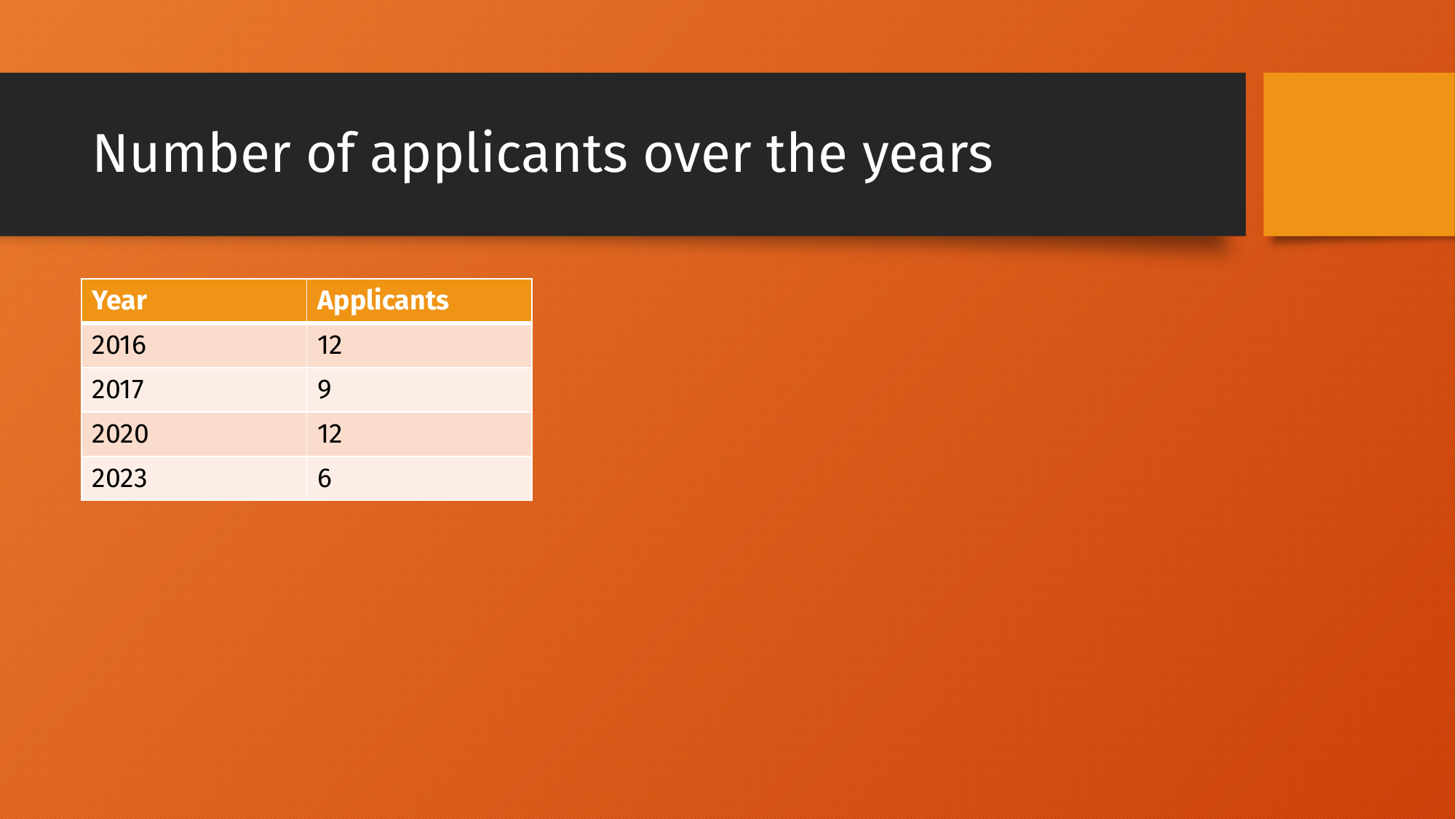

# Number of applicants over the years
| Year | Applicants |
| --- | --- |
| 2016 | 12 |
| 2017 | 9 |
| 2020 | 12 |
| 2023 | 6 |